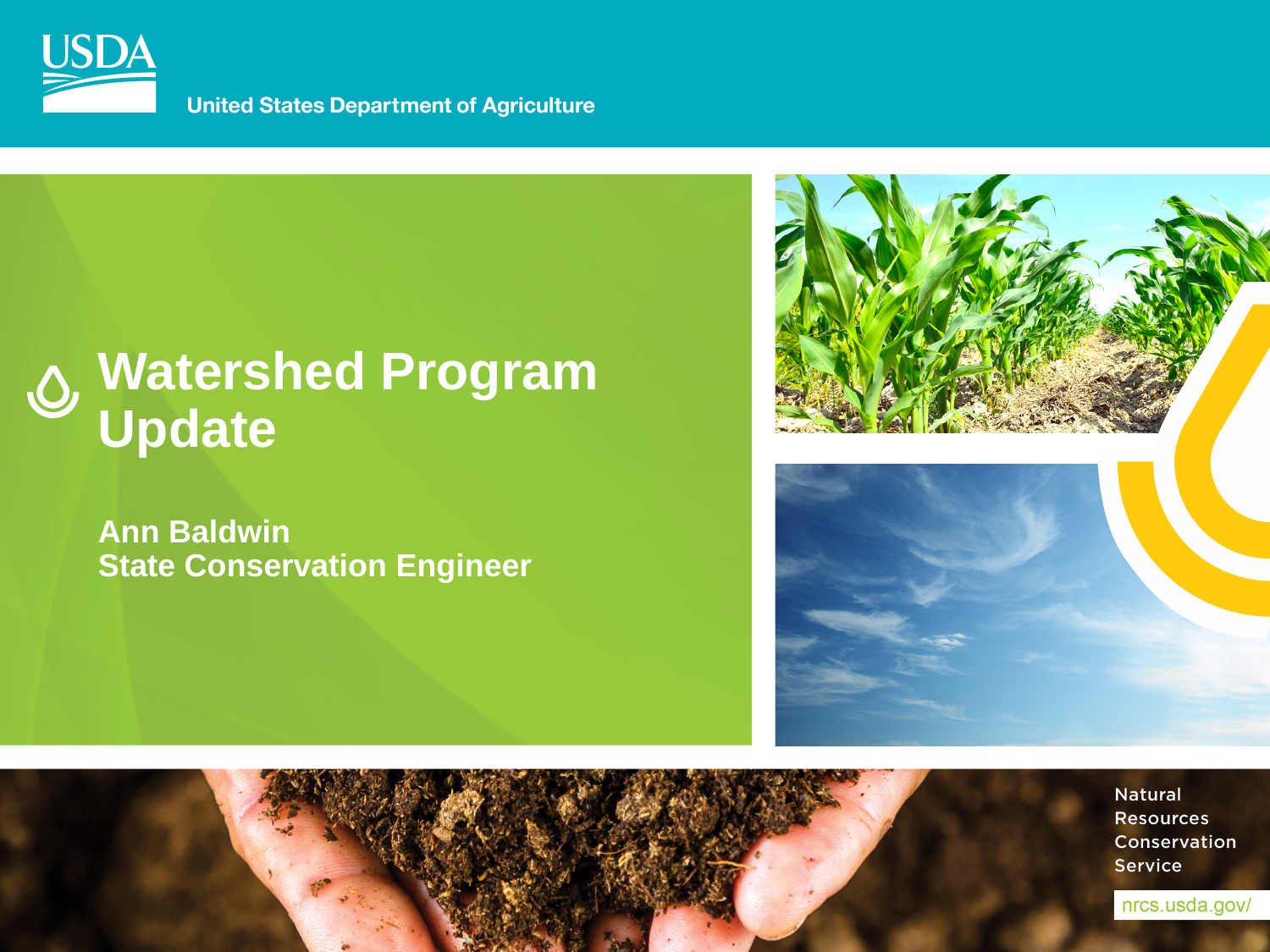

# Watershed Program Update Ann Baldwin State Conservation Engineer